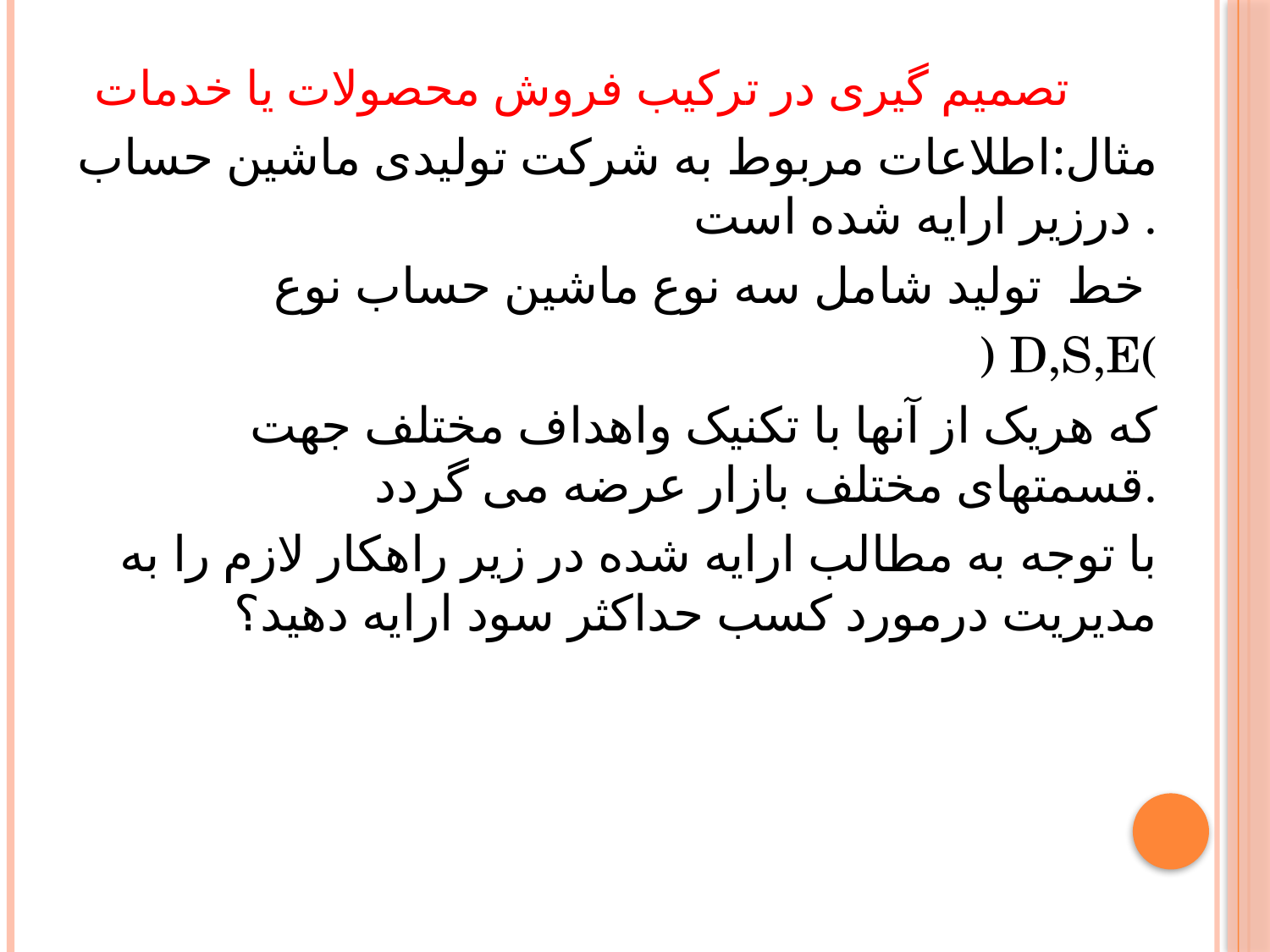

# تصمیم گیری در ترکیب فروش محصولات یا خدمات
مثال:اطلاعات مربوط به شرکت تولیدی ماشین حساب درزیر ارایه شده است .
خط  تولید شامل سه نوع ماشین حساب نوع
) D,S,E(
که هریک از آنها با تکنیک واهداف مختلف جهت قسمتهای مختلف بازار عرضه می گردد.
با توجه به مطالب ارایه شده در زیر راهکار لازم را به مدیریت درمورد کسب حداکثر سود ارایه دهید؟